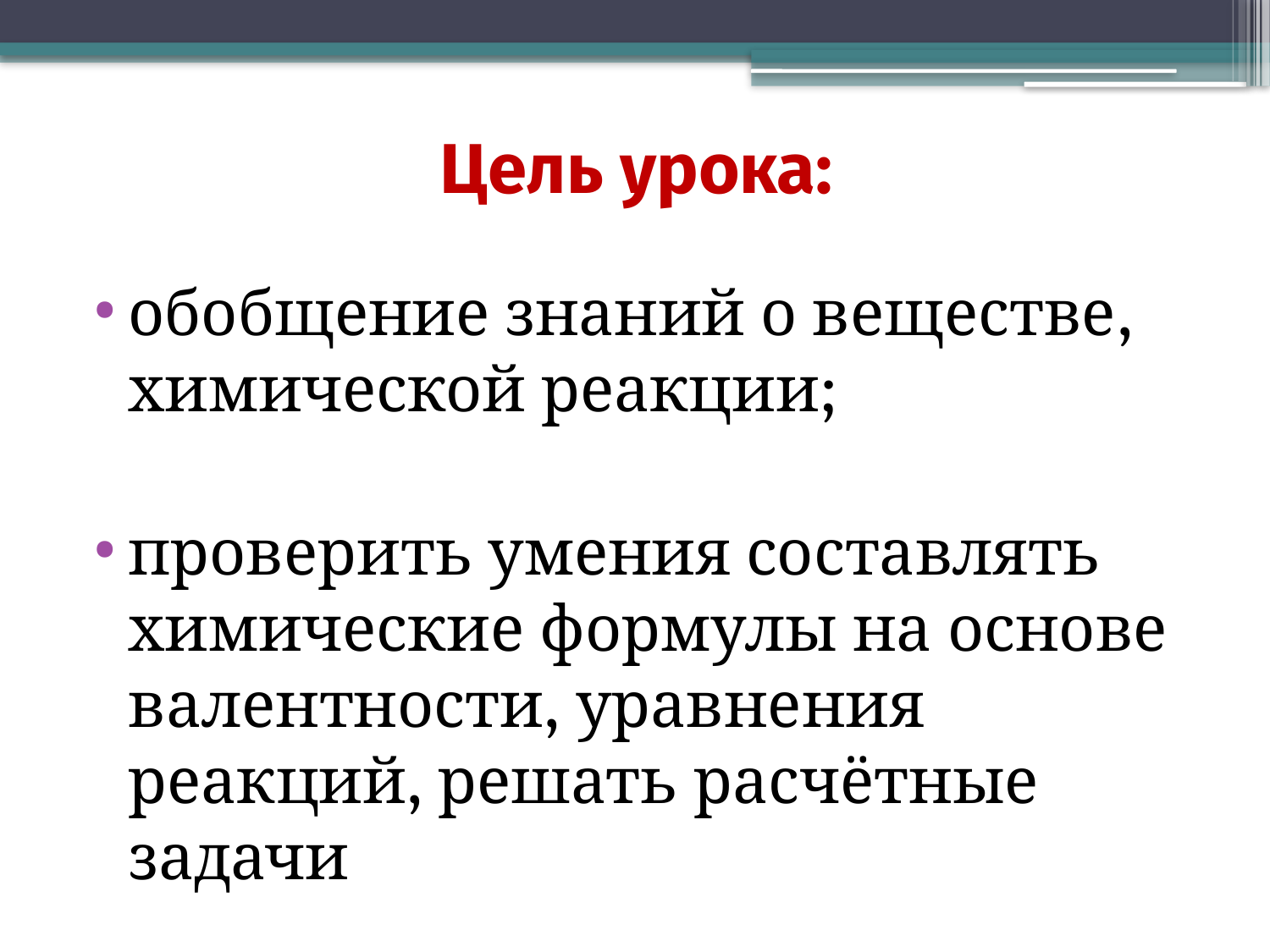

# Цель урока:
обобщение знаний о веществе, химической реакции;

проверить умения составлять химические формулы на основе валентности, уравнения реакций, решать расчётные задачи